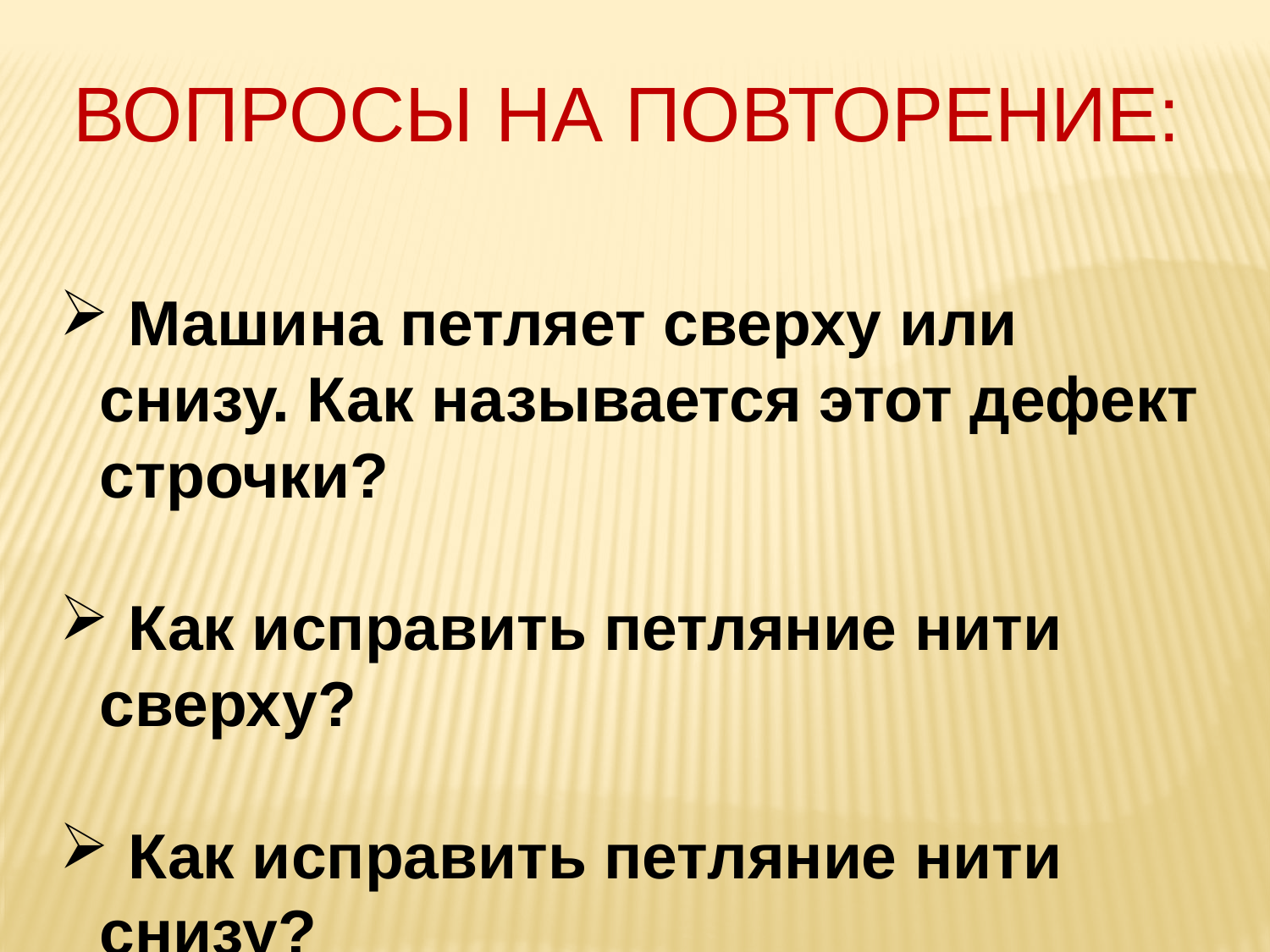

Вопросы на повторение:
 Машина петляет сверху или снизу. Как называется этот дефект строчки?

 Как исправить петляние нити сверху?

 Как исправить петляние нити снизу?